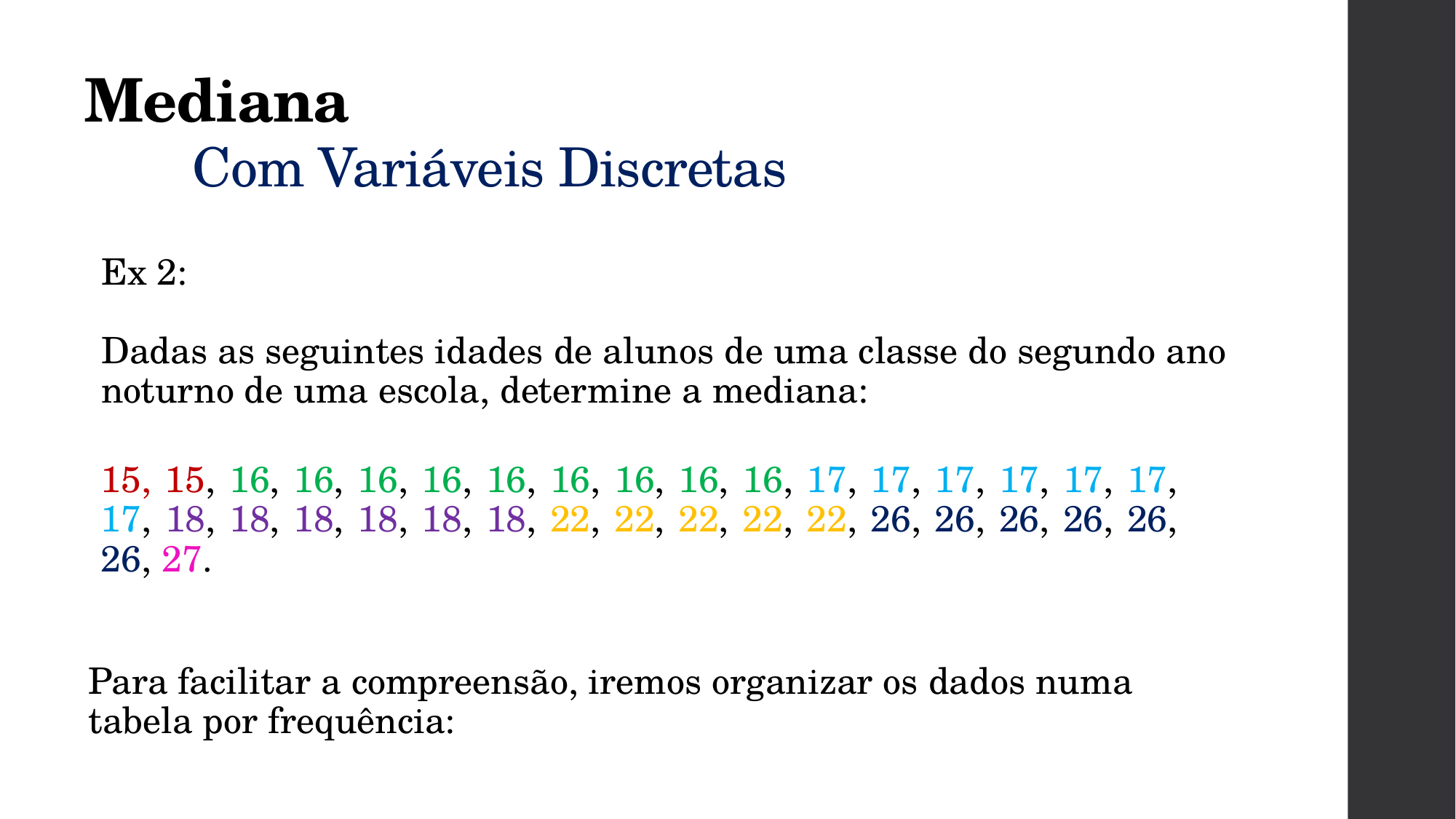

# Mediana Com Variáveis Discretas

Ex 2:

Dadas as seguintes idades de alunos de uma classe do segundo ano noturno de uma escola, determine a mediana:
15, 15, 16, 16, 16, 16, 16, 16, 16, 16, 16, 17, 17, 17, 17, 17, 17, 17, 18, 18, 18, 18, 18, 18, 22, 22, 22, 22, 22, 26, 26, 26, 26, 26, 26, 27.

Para facilitar a compreensão, iremos organizar os dados numa tabela por frequência: